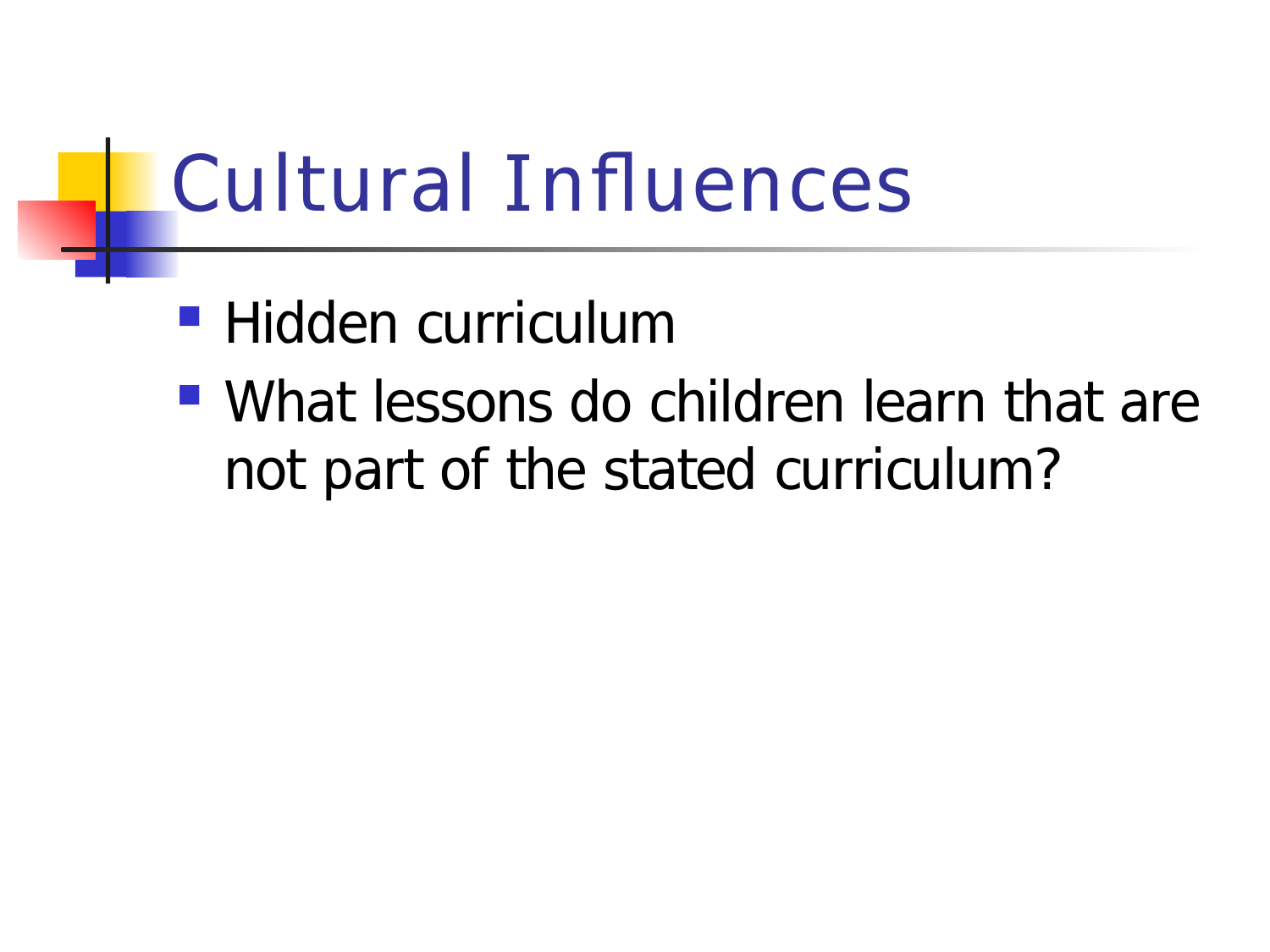

# Cultural Influences
Hidden curriculum
What lessons do children learn that are not part of the stated curriculum?